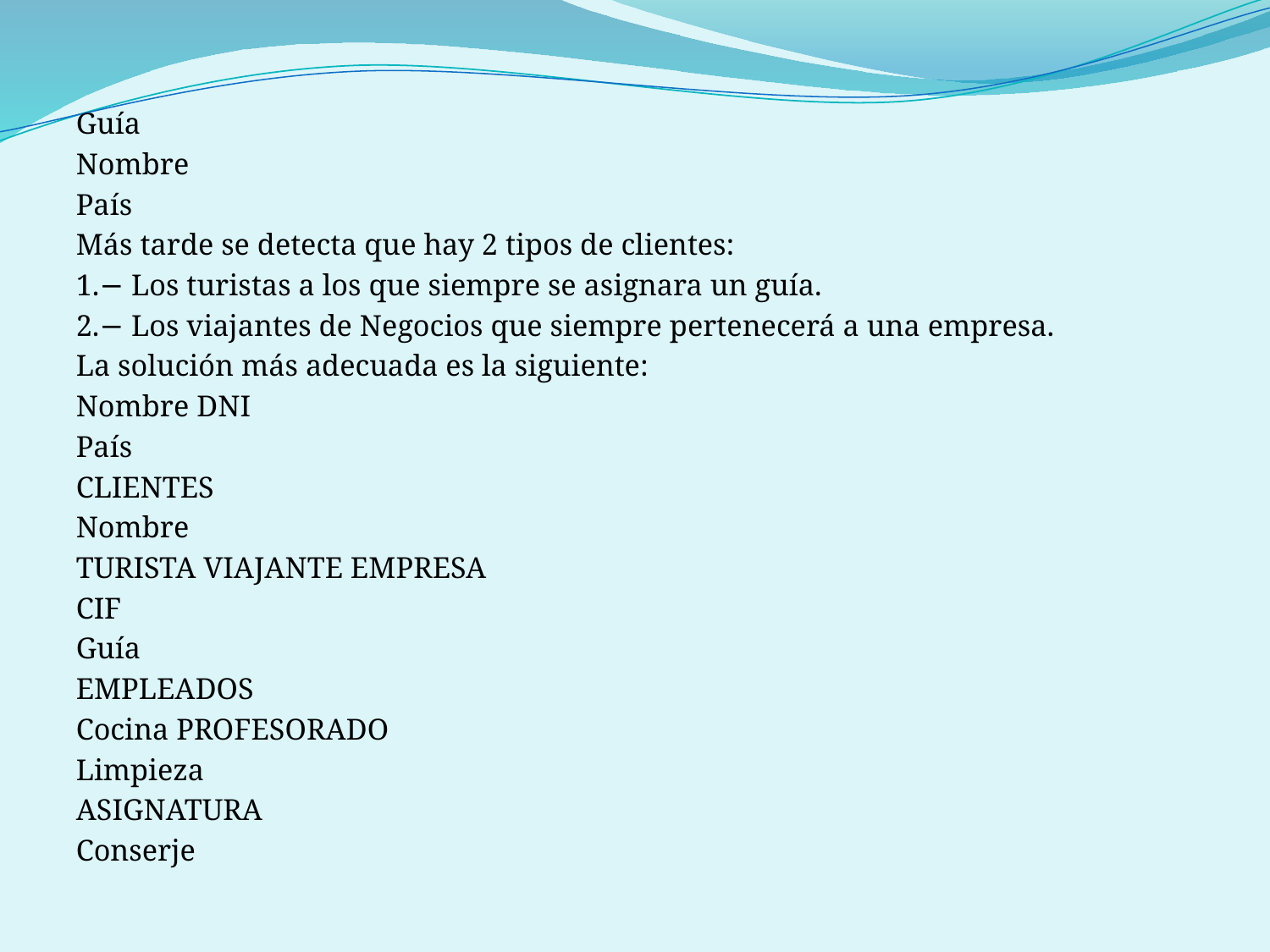

#
Guía
Nombre
País
Más tarde se detecta que hay 2 tipos de clientes:
1.− Los turistas a los que siempre se asignara un guía.
2.− Los viajantes de Negocios que siempre pertenecerá a una empresa.
La solución más adecuada es la siguiente:
Nombre DNI
País
CLIENTES
Nombre
TURISTA VIAJANTE EMPRESA
CIF
Guía
EMPLEADOS
Cocina PROFESORADO
Limpieza
ASIGNATURA
Conserje